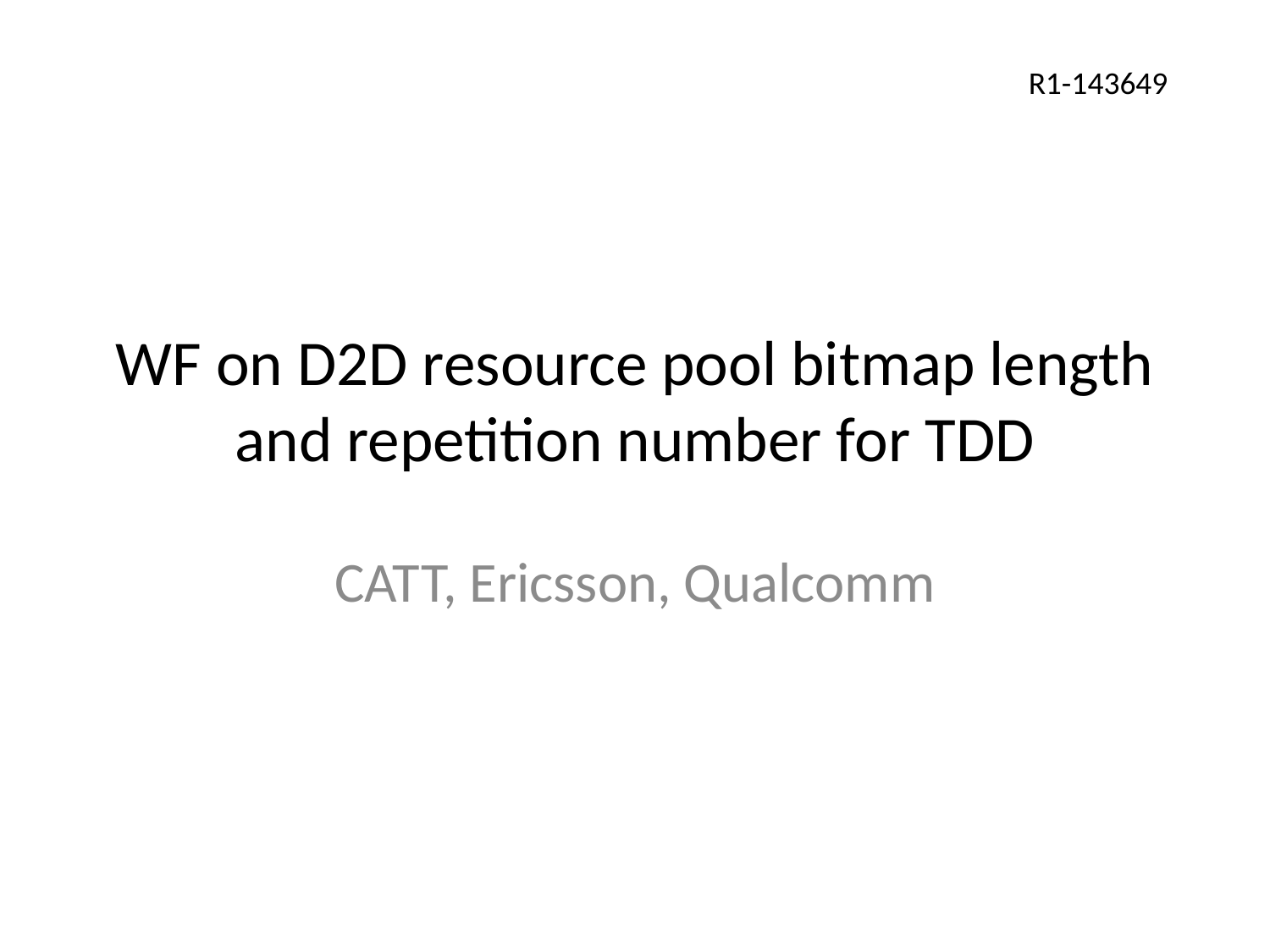

R1-143649
# WF on D2D resource pool bitmap length and repetition number for TDD
CATT, Ericsson, Qualcomm